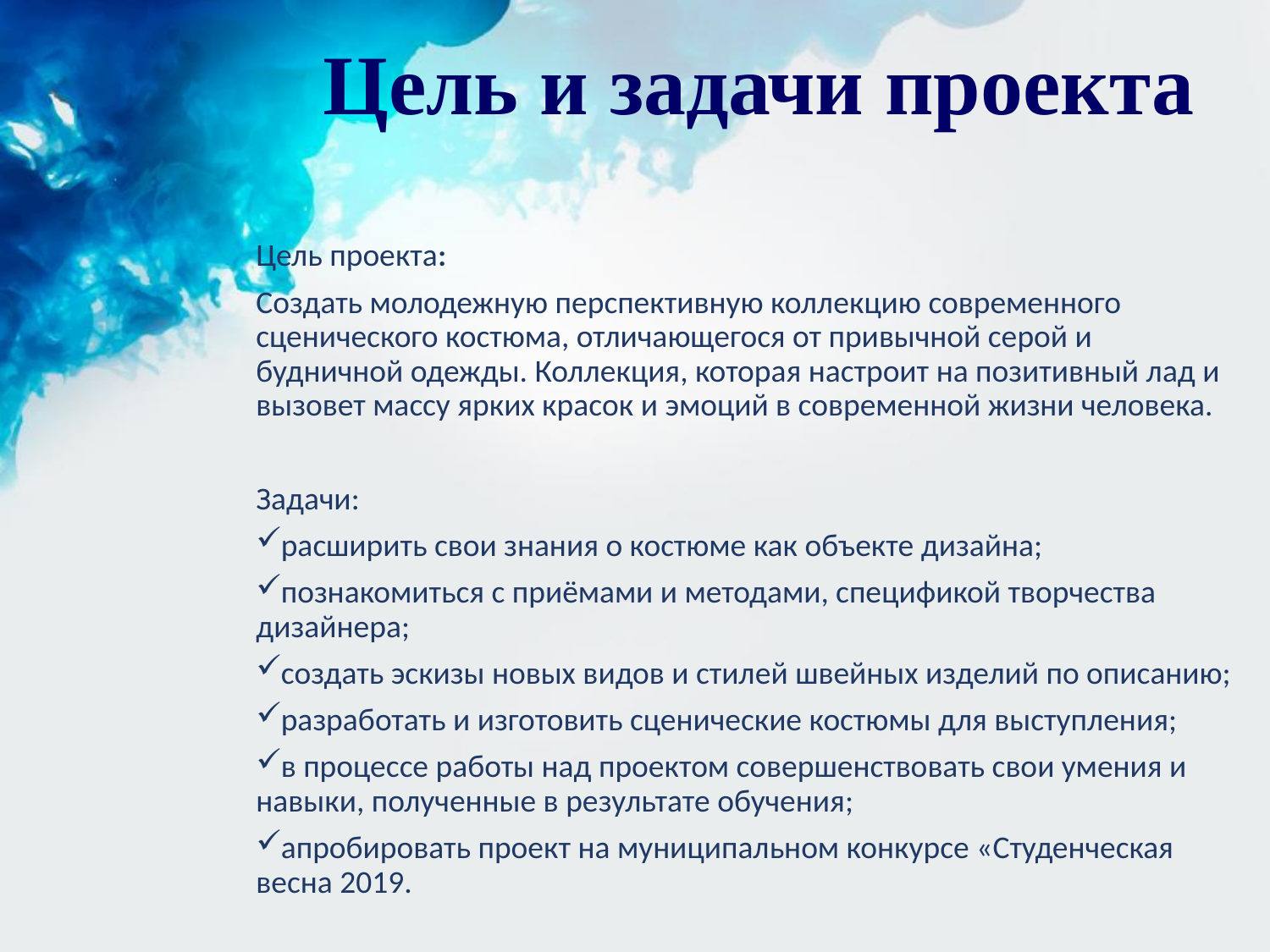

# Цель и задачи проекта
Цель проекта:
Создать молодежную перспективную коллекцию современного сценического костюма, отличающегося от привычной серой и будничной одежды. Коллекция, которая настроит на позитивный лад и вызовет массу ярких красок и эмоций в современной жизни человека.

Задачи:
расширить свои знания о костюме как объекте дизайна;
познакомиться с приёмами и методами, спецификой творчества дизайнера;
создать эскизы новых видов и стилей швейных изделий по описанию;
разработать и изготовить сценические костюмы для выступления;
в процессе работы над проектом совершенствовать свои умения и навыки, полученные в результате обучения;
апробировать проект на муниципальном конкурсе «Студенческая весна 2019.